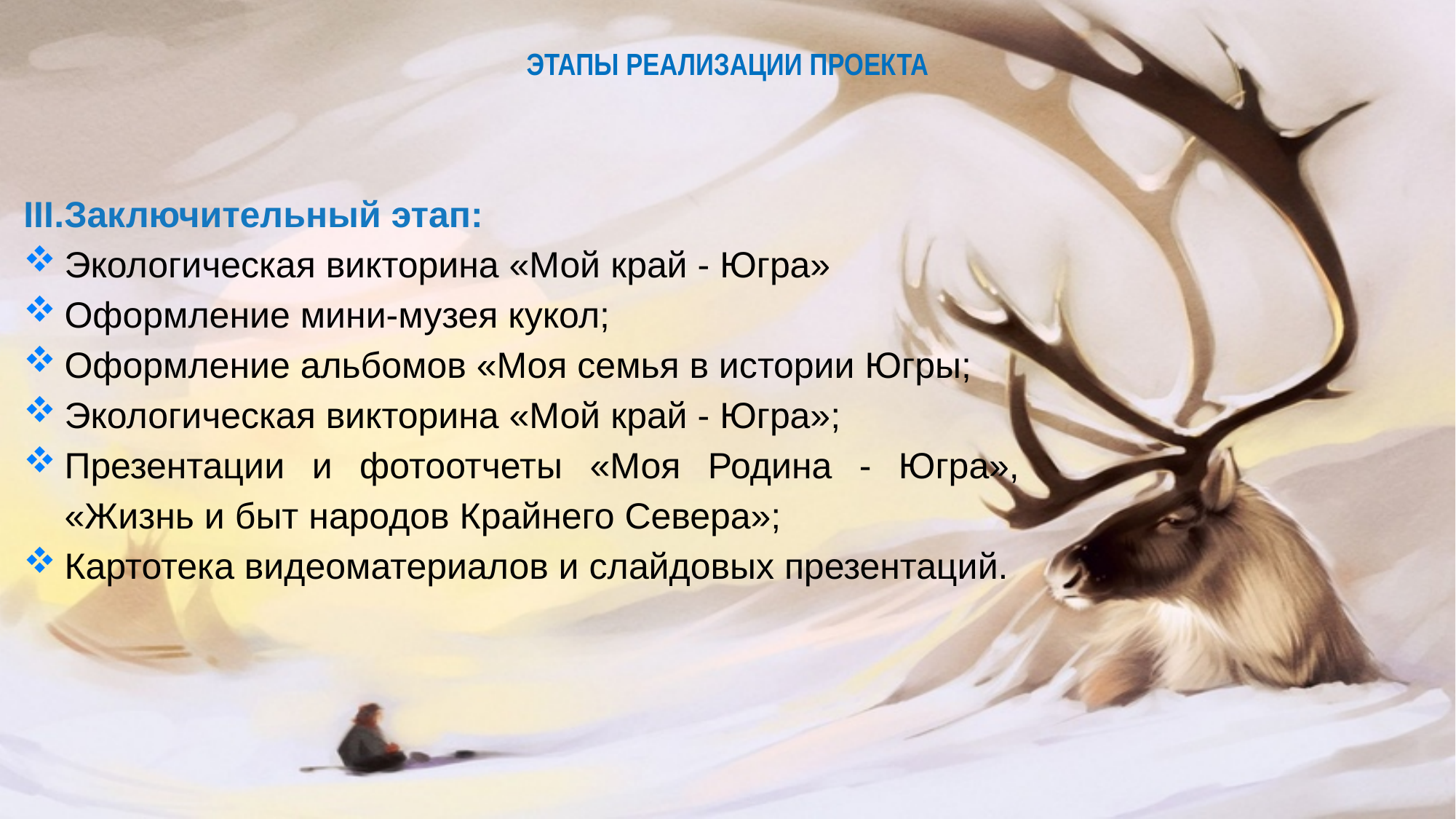

# ЭТАПЫ РЕАЛИЗАЦИИ ПРОЕКТА
III.Заключительный этап:
Экологическая викторина «Мой край - Югра»
Оформление мини-музея кукол;
Оформление альбомов «Моя семья в истории Югры;
Экологическая викторина «Мой край - Югра»;
Презентации и фотоотчеты «Моя Родина - Югра», «Жизнь и быт народов Крайнего Севера»;
Картотека видеоматериалов и слайдовых презентаций.